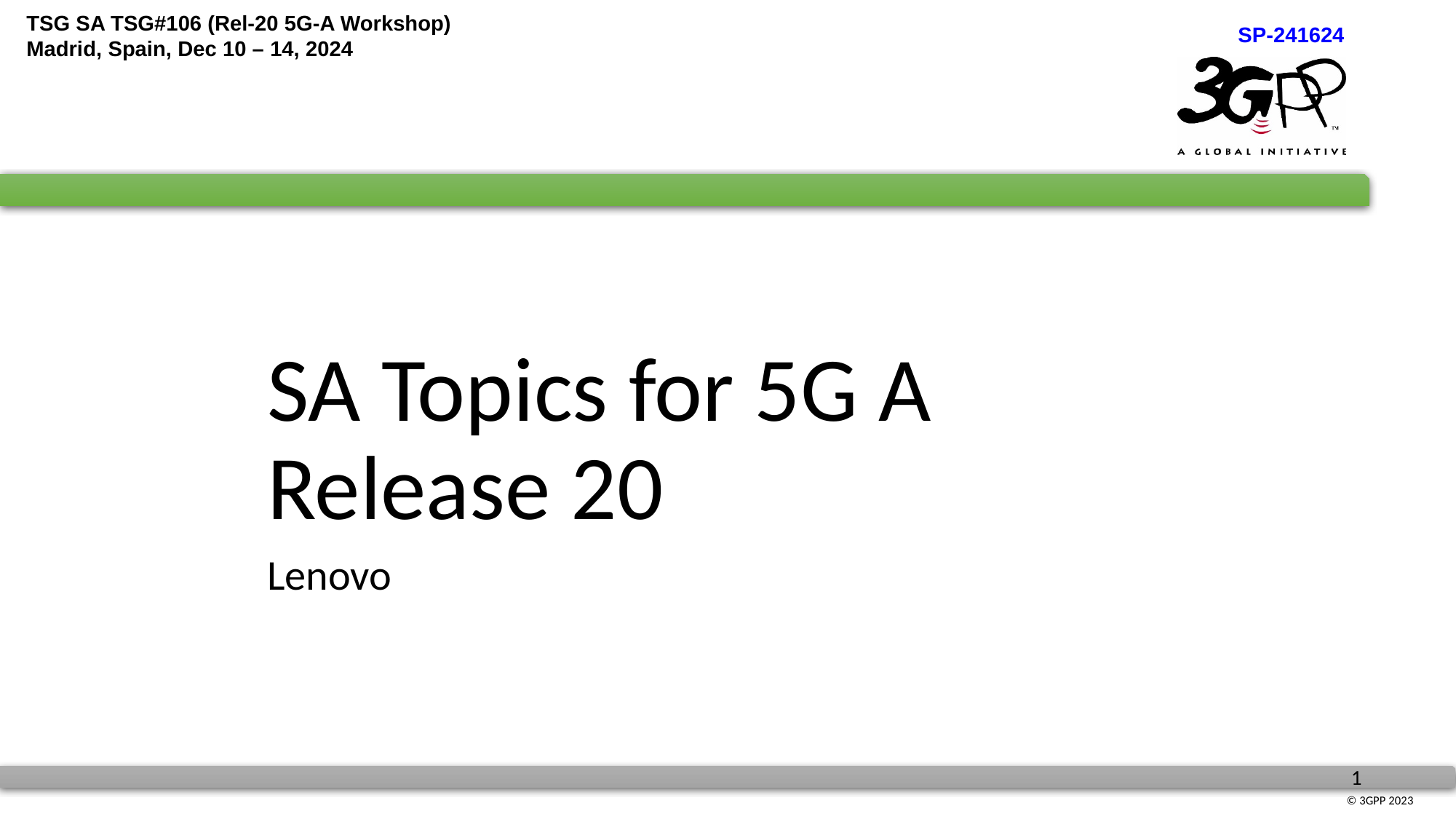

# SA Topics for 5G A Release 20
Lenovo